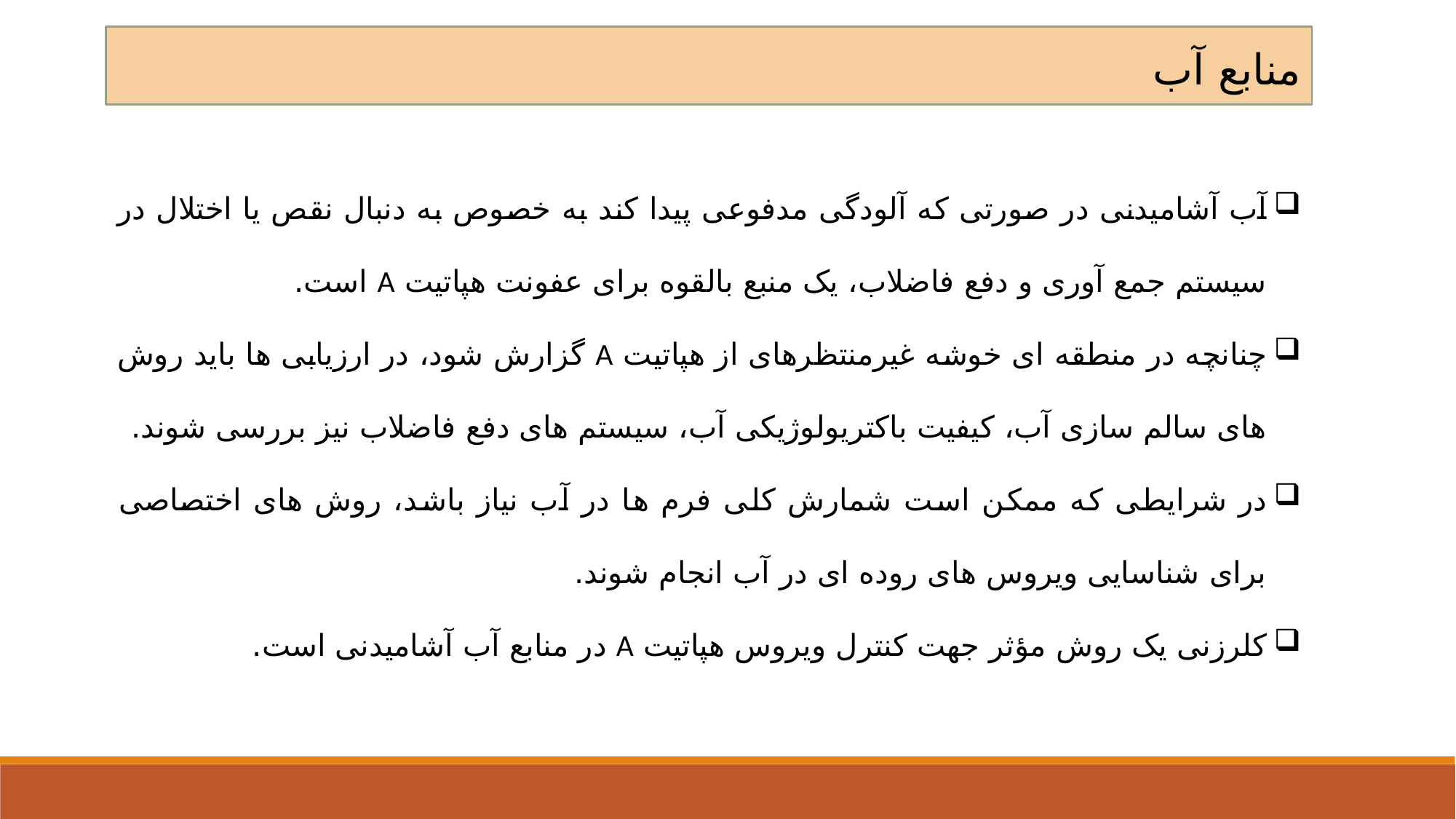

منابع آب
آب آشامیدنی در صورتی که آلودگی مدفوعی پیدا کند به خصوص به دنبال نقص یا اختلال در سیستم جمع آوری و دفع فاضلاب، یک منبع بالقوه برای عفونت هپاتیت A است.
چنانچه در منطقه ای خوشه غیرمنتظرهای از هپاتیت A گزارش شود، در ارزیابی ها باید روش های سالم سازی آب، کیفیت باکتریولوژیکی آب، سیستم های دفع فاضلاب نیز بررسی شوند.
در شرایطی که ممکن است شمارش کلی فرم ها در آب نیاز باشد، روش های اختصاصی برای شناسایی ویروس های روده ای در آب انجام شوند.
کلرزنی یک روش مؤثر جهت کنترل ویروس هپاتیت A در منابع آب آشامیدنی است.